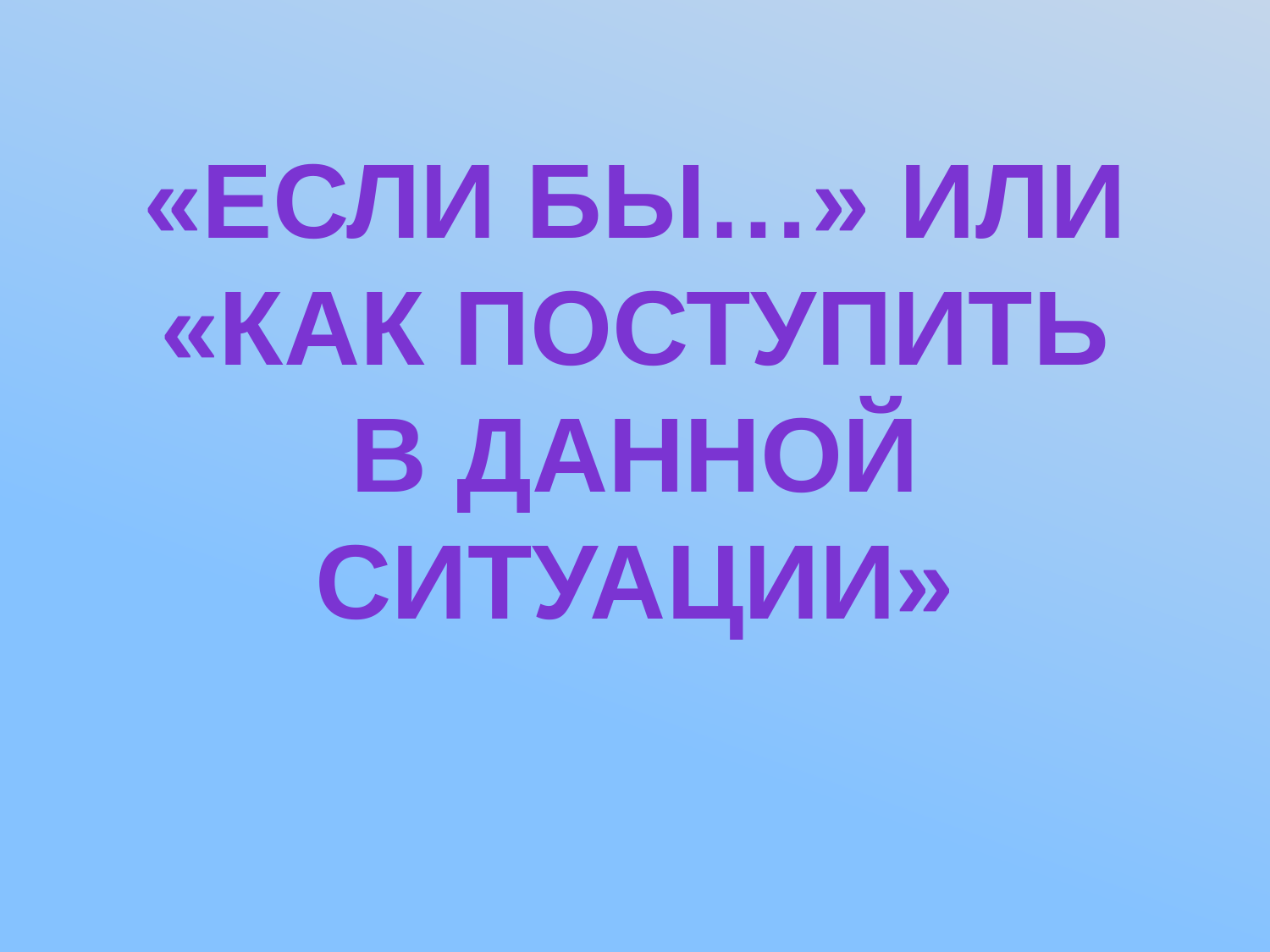

«Если бы…» или
 «Как поступить
в данной ситуации»